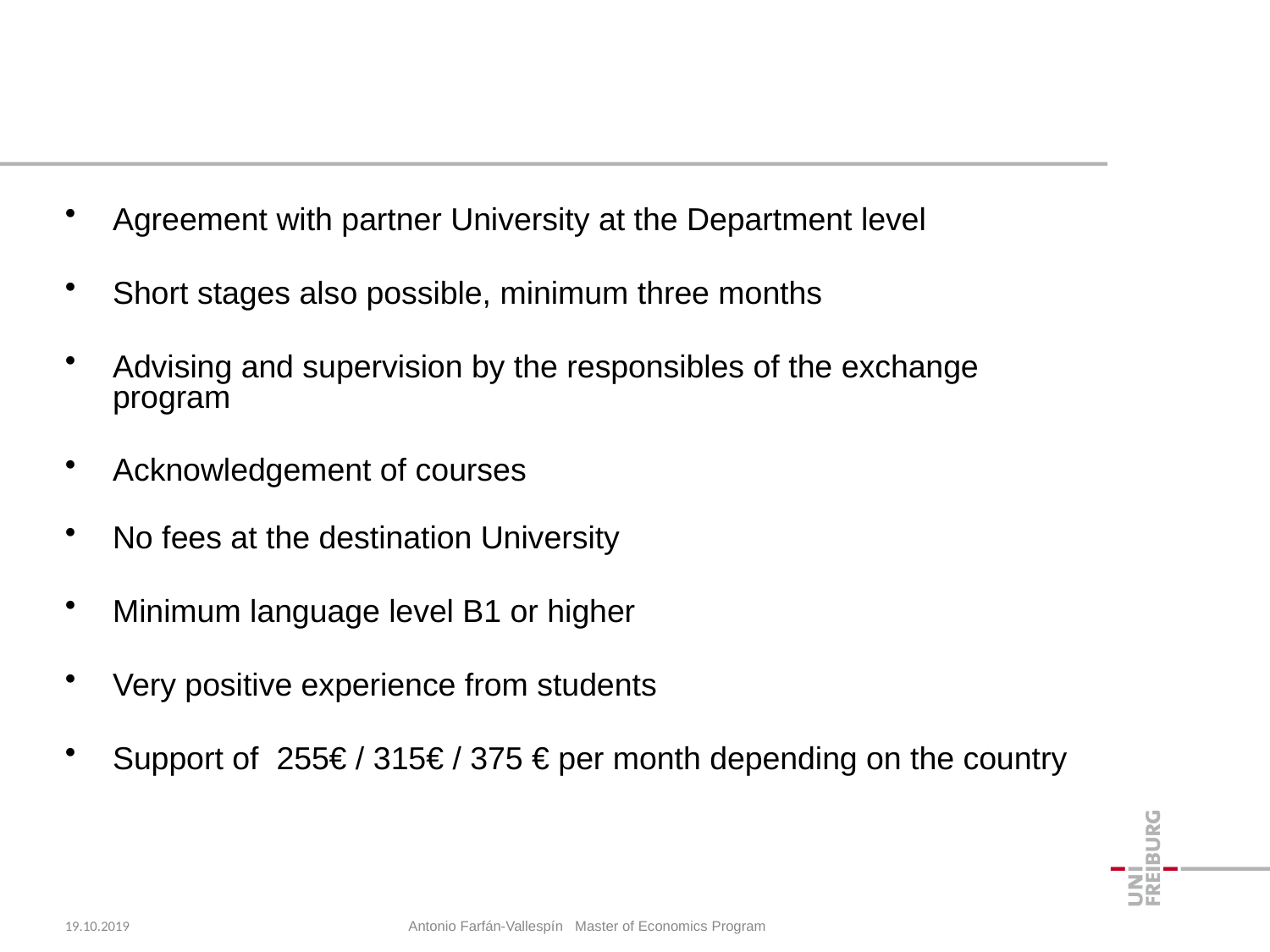

#
Agreement with partner University at the Department level

Short stages also possible, minimum three months

Advising and supervision by the responsibles of the exchange program

Acknowledgement of courses
No fees at the destination University

Minimum language level B1 or higher

Very positive experience from students

Support of  255€ / 315€ / 375 € per month depending on the country

19.10.2019
Antonio Farfán-Vallespín   Master of Economics Program